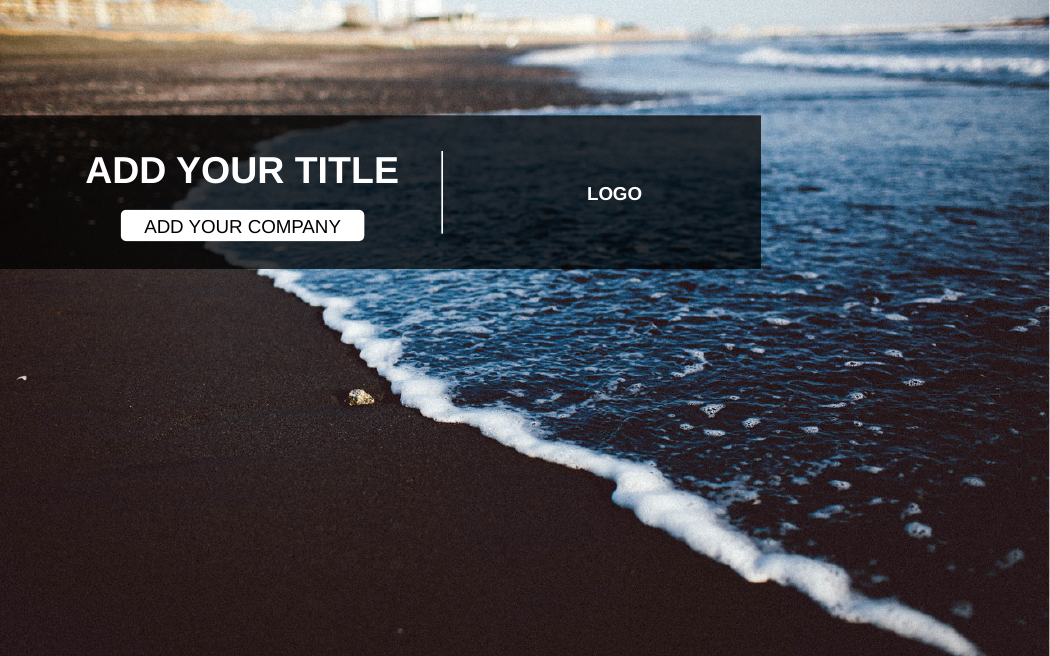

ADD YOUR TITLE

LOGO
ADD YOUR COMPANY